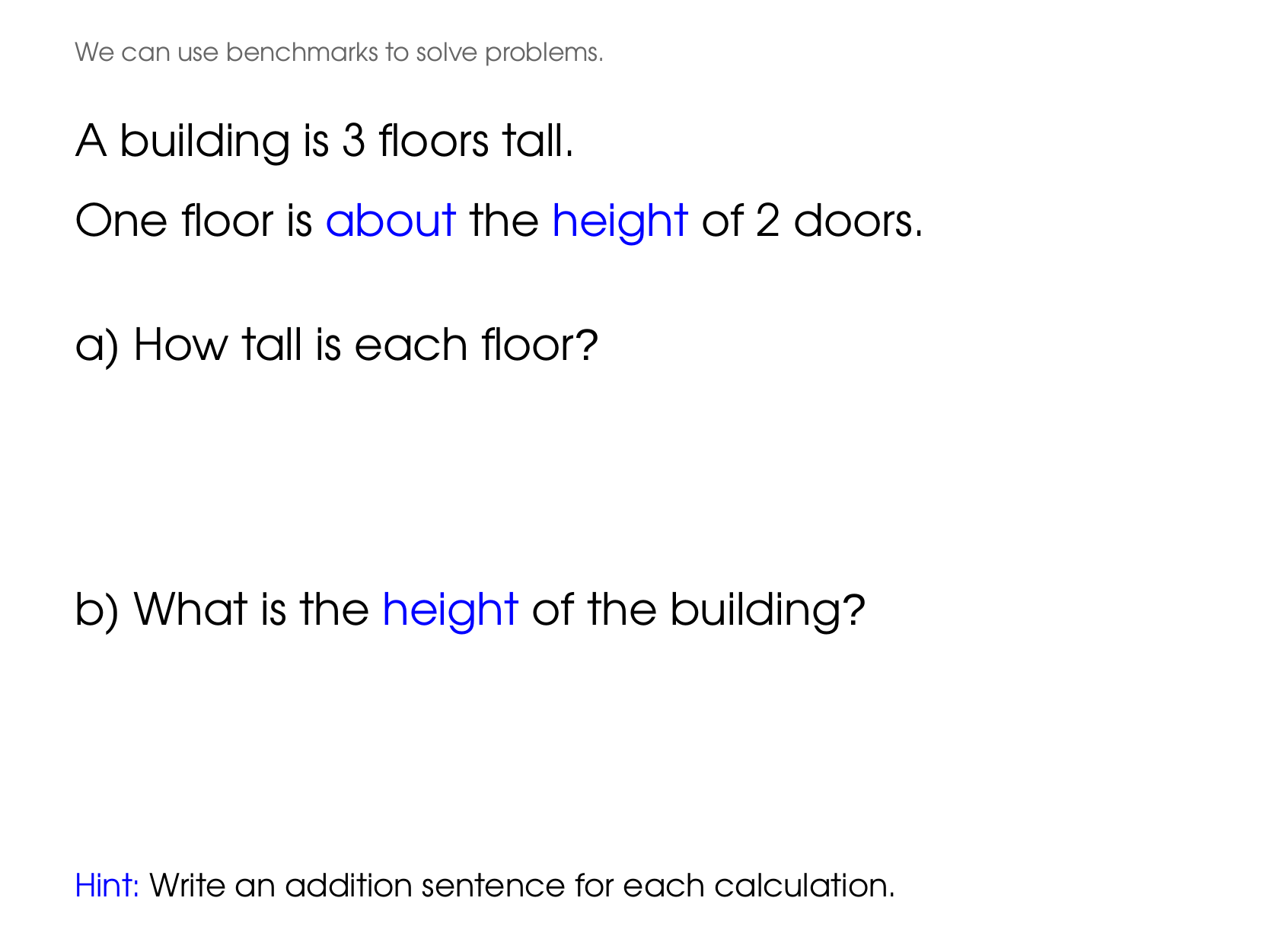

We can use benchmarks to solve problems.
A building is 3 floors tall.
One floor is about the height of 2 doors.
a) How tall is each floor?
b) What is the height of the building?
Hint: Write an addition sentence for each calculation.